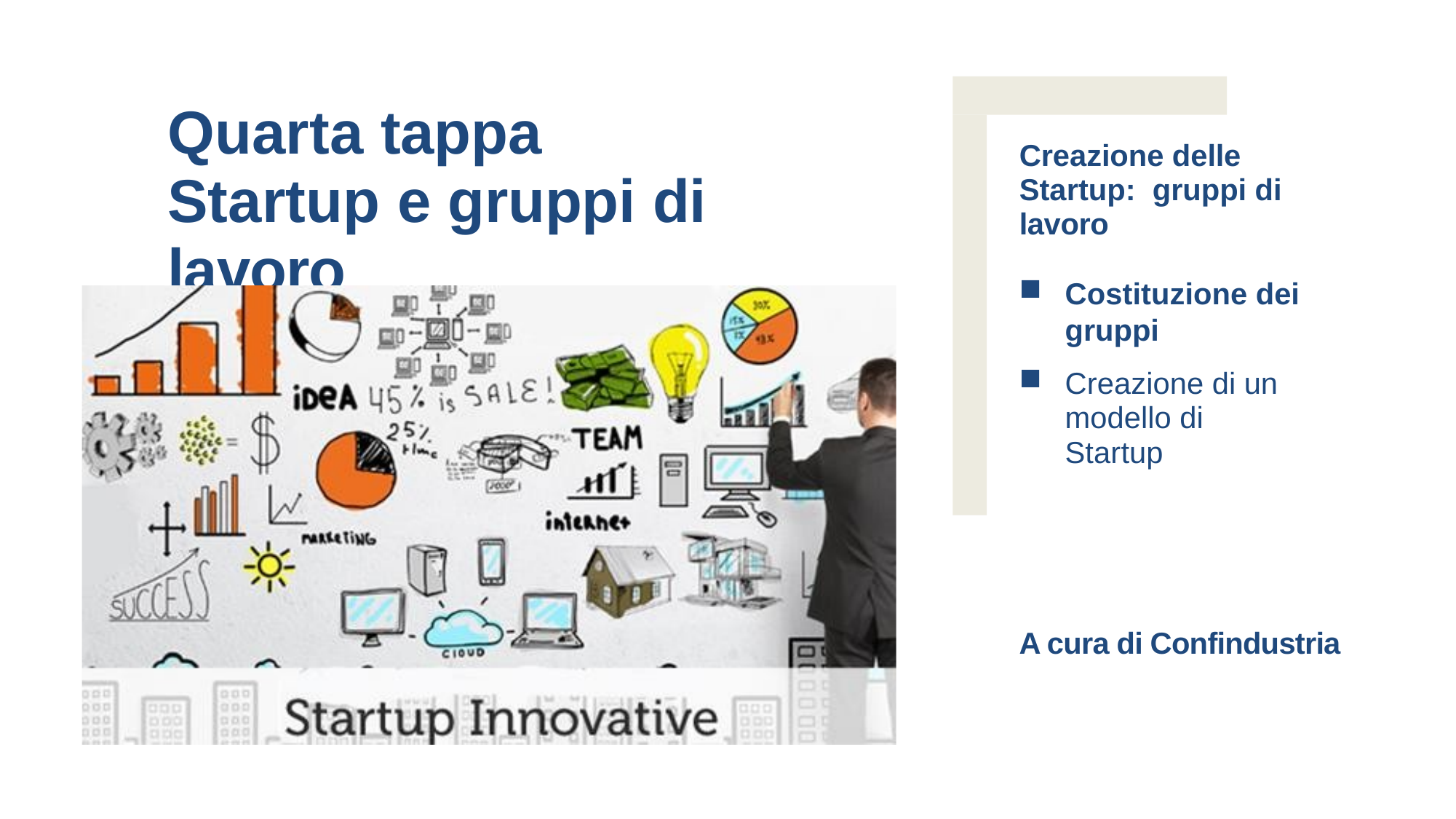

# Quarta tappa
Startup e gruppi di lavoro

Creazione delle Startup:  gruppi di lavoro
Costituzione dei gruppi
Creazione di un  modello di Startup

A cura di Confindustria